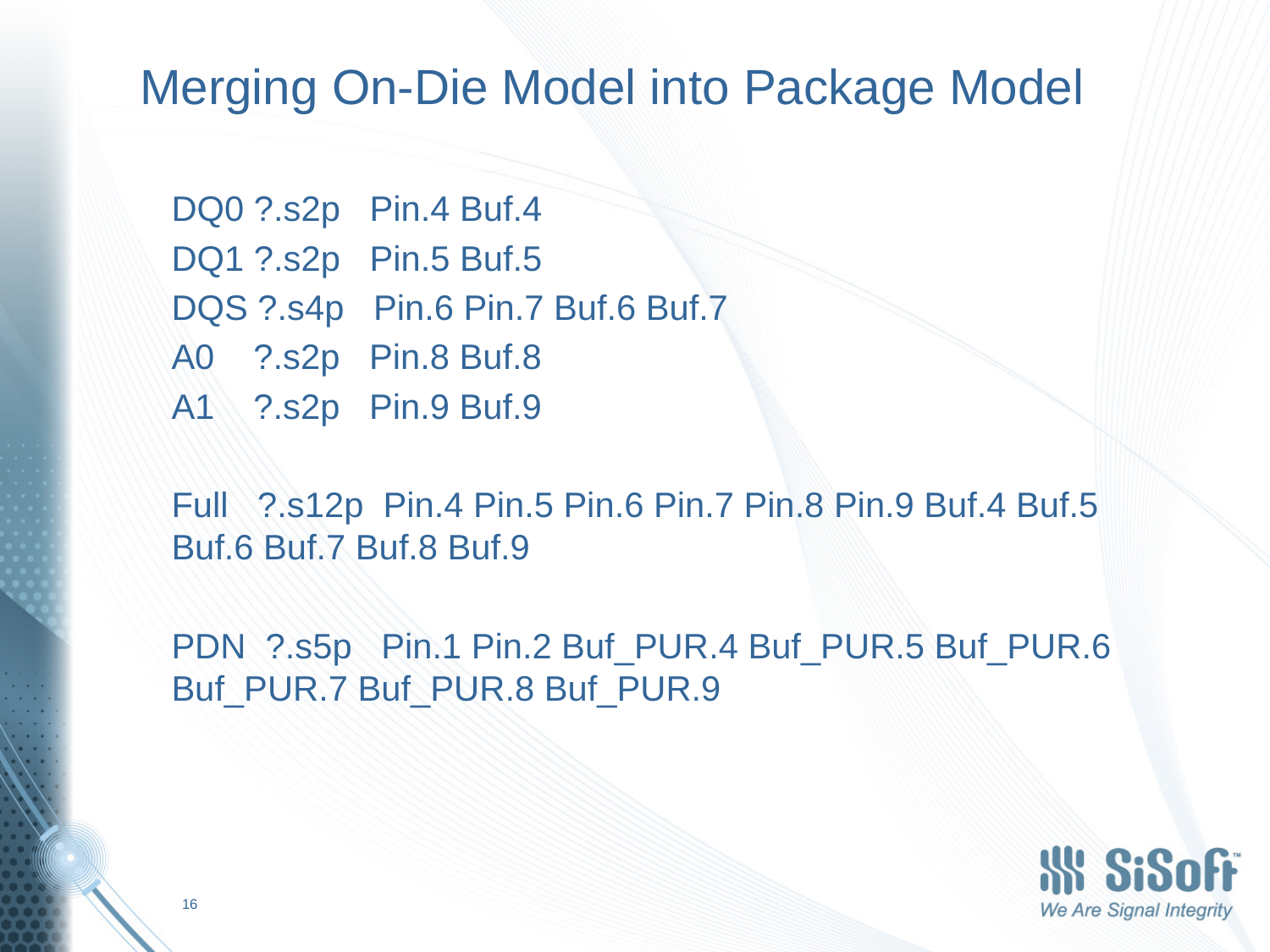

# Merging On-Die Model into Package Model
DQ0 ?.s2p   Pin.4 Buf.4
DQ1 ?.s2p   Pin.5 Buf.5
DQS ?.s4p   Pin.6 Pin.7 Buf.6 Buf.7
A0    ?.s2p   Pin.8 Buf.8
A1    ?.s2p   Pin.9 Buf.9

Full   ?.s12p  Pin.4 Pin.5 Pin.6 Pin.7 Pin.8 Pin.9 Buf.4 Buf.5 Buf.6 Buf.7 Buf.8 Buf.9

PDN  ?.s5p   Pin.1 Pin.2 Buf_PUR.4 Buf_PUR.5 Buf_PUR.6 Buf_PUR.7 Buf_PUR.8 Buf_PUR.9
16